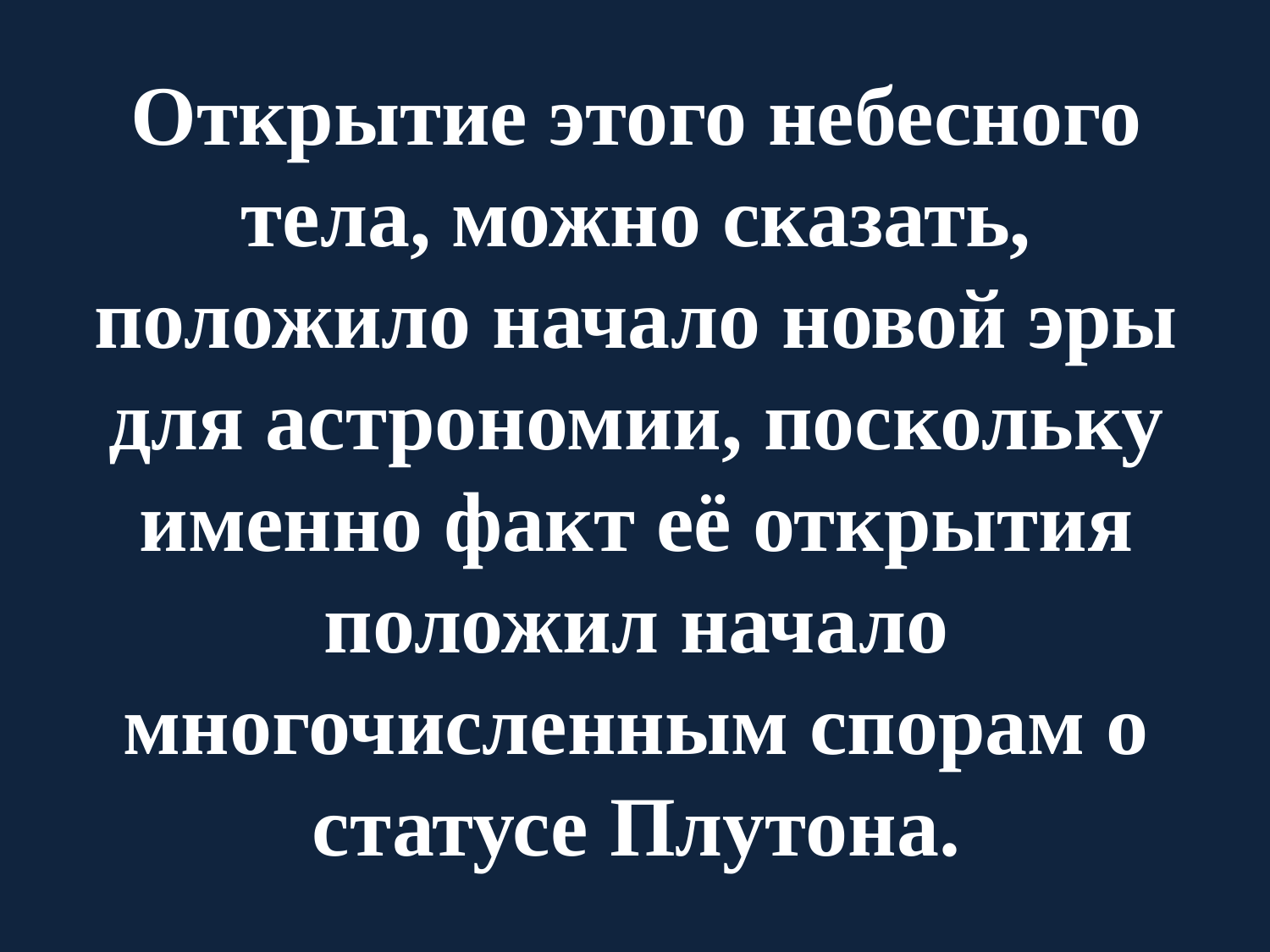

# Открытие этого небесного тела, можно сказать, положило начало новой эры для астрономии, поскольку именно факт её открытия положил начало многочисленным спорам о статусе Плутона.